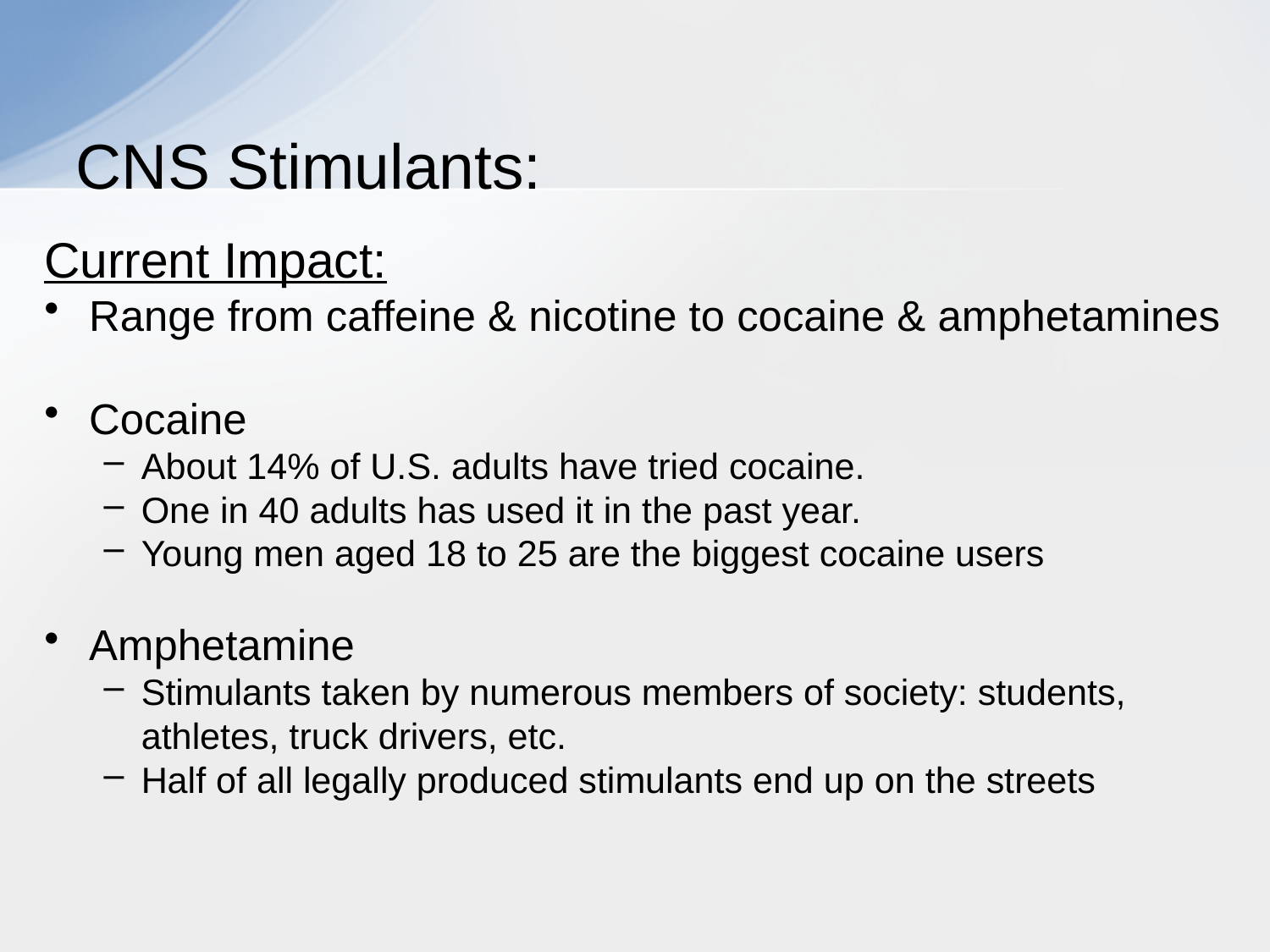

# CNS Stimulants:
Current Impact:
Range from caffeine & nicotine to cocaine & amphetamines

Cocaine
About 14% of U.S. adults have tried cocaine.
One in 40 adults has used it in the past year.
Young men aged 18 to 25 are the biggest cocaine users

Amphetamine
Stimulants taken by numerous members of society: students, athletes, truck drivers, etc.
Half of all legally produced stimulants end up on the streets